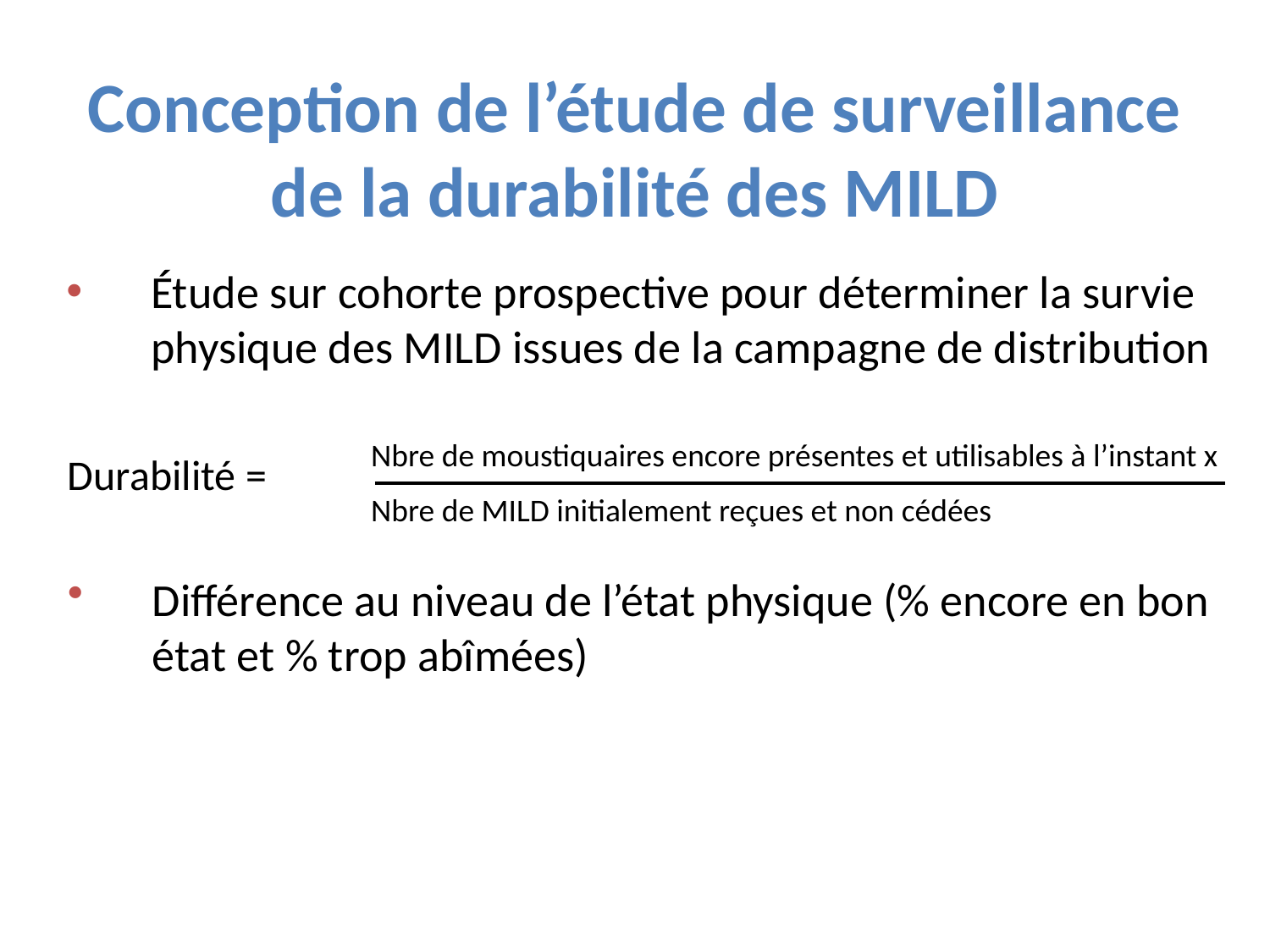

Conception de l’étude de surveillance de la durabilité des MILD
Étude sur cohorte prospective pour déterminer la survie physique des MILD issues de la campagne de distribution
Nbre de moustiquaires encore présentes et utilisables à l’instant x
Durabilité =
Nbre de MILD initialement reçues et non cédées
Différence au niveau de l’état physique (% encore en bon état et % trop abîmées)